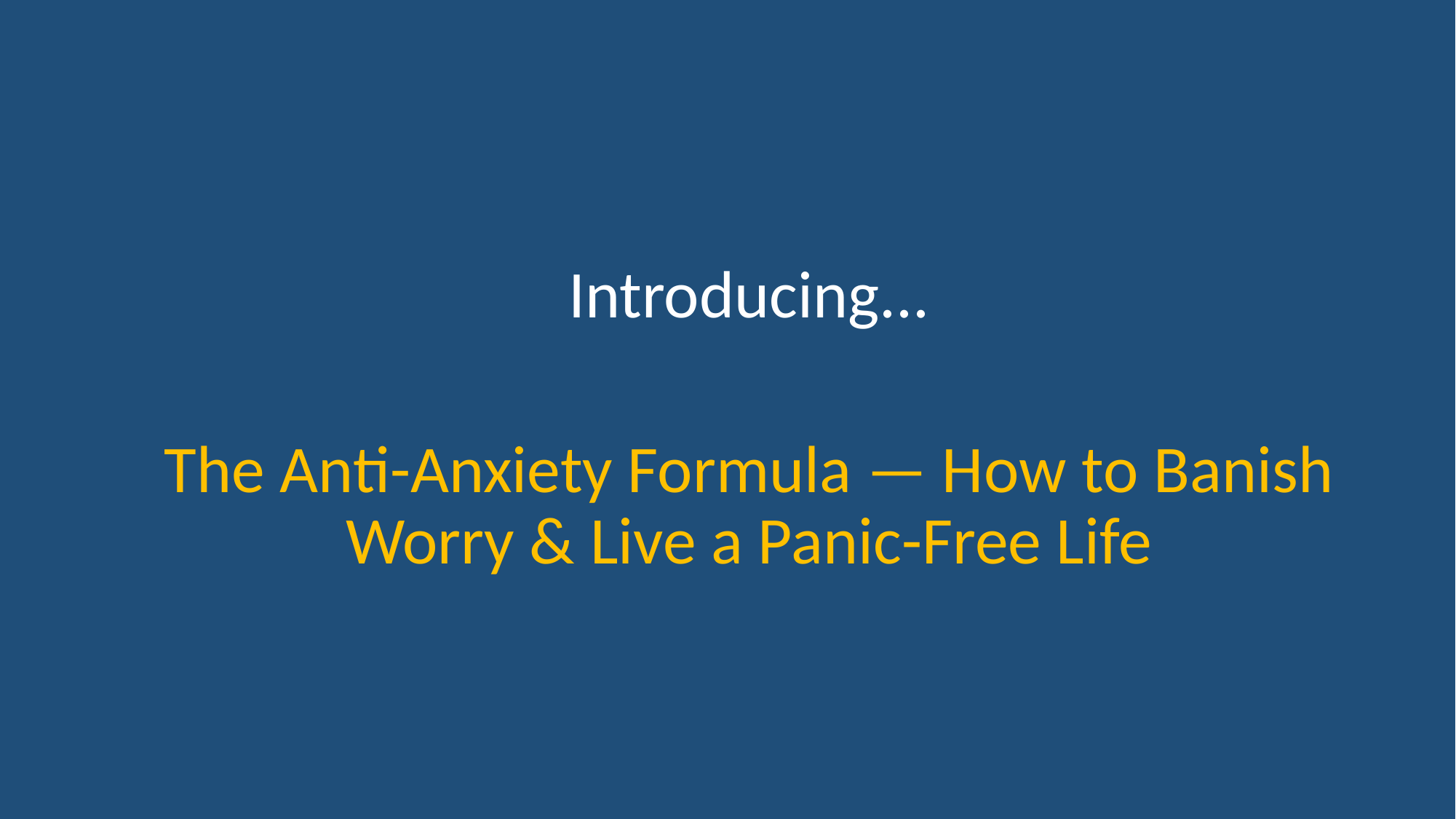

Introducing...

The Anti-Anxiety Formula — How to Banish Worry & Live a Panic-Free Life